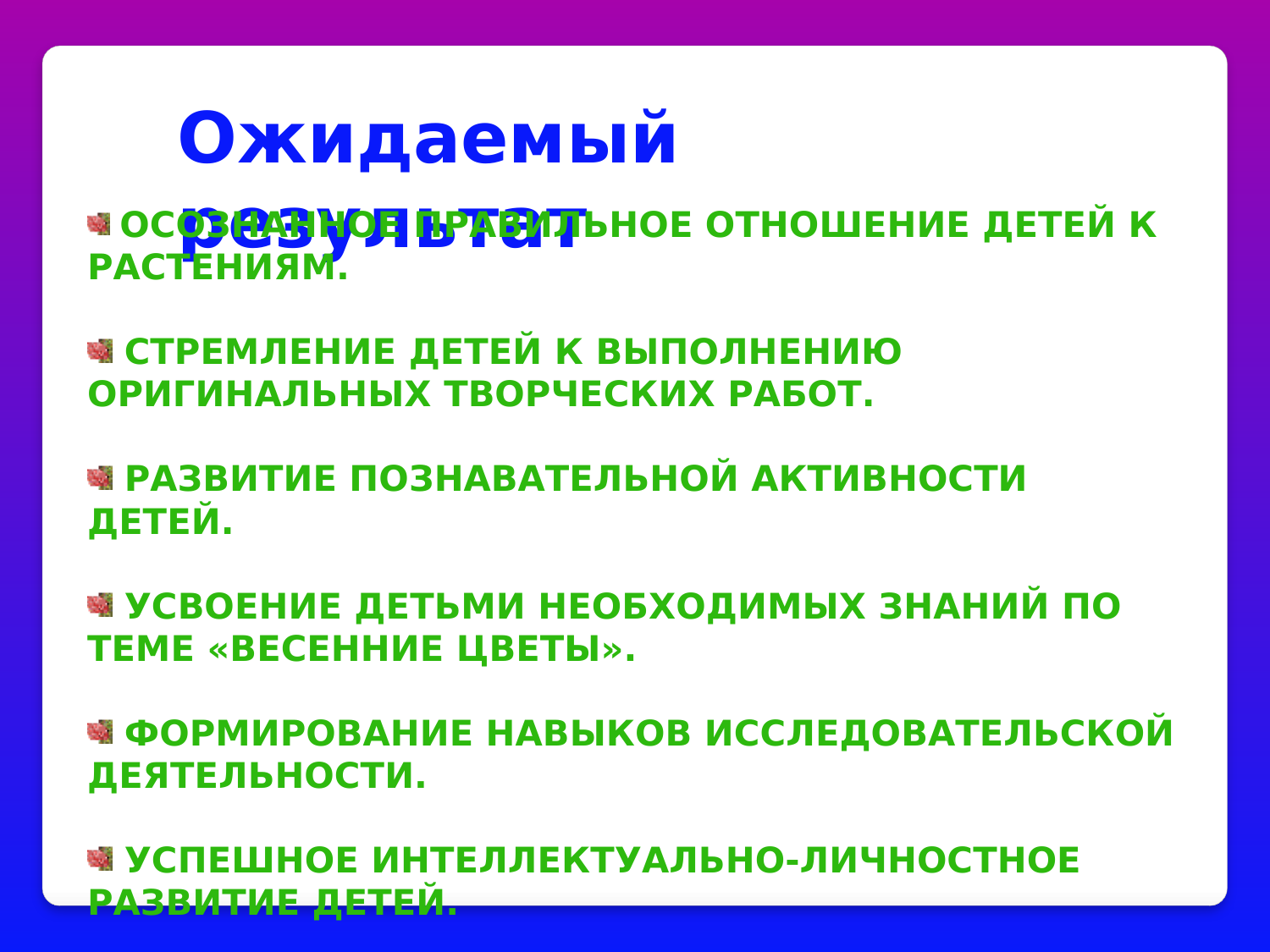

Ожидаемый результат

 Осознанное правильное отношение детей к растениям.

 Стремление детей к выполнению оригинальных творческих работ.

 Развитие познавательной активности детей.

 Усвоение детьми необходимых знаний по теме «Весенние цветы».

 Формирование навыков исследовательской деятельности.

 Успешное интеллектуально-личностное развитие детей.